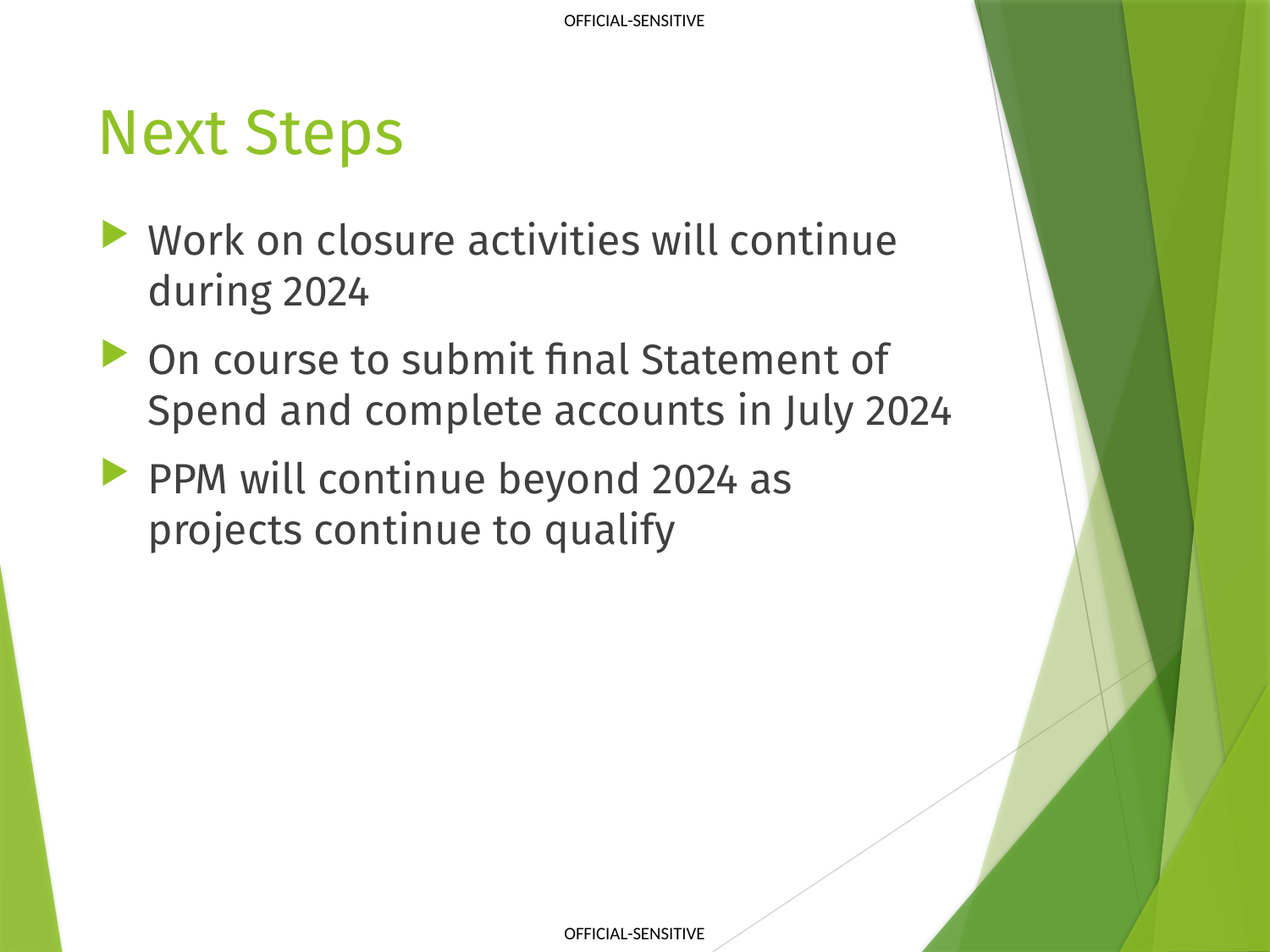

# Next Steps
Work on closure activities will continue during 2024
On course to submit final Statement of Spend and complete accounts in July 2024
PPM will continue beyond 2024 as projects continue to qualify